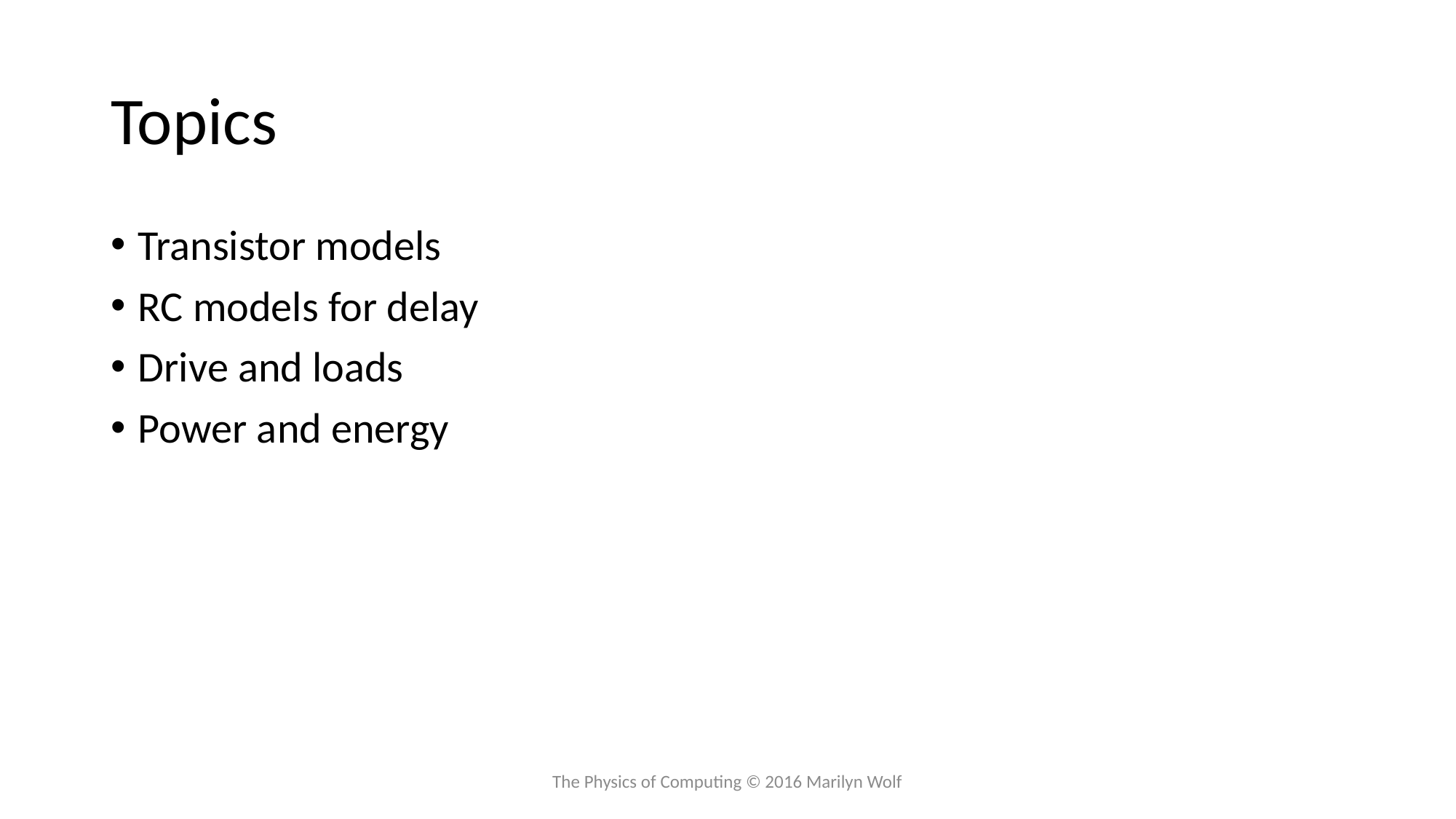

# Topics
Transistor models
RC models for delay
Drive and loads
Power and energy
The Physics of Computing © 2016 Marilyn Wolf